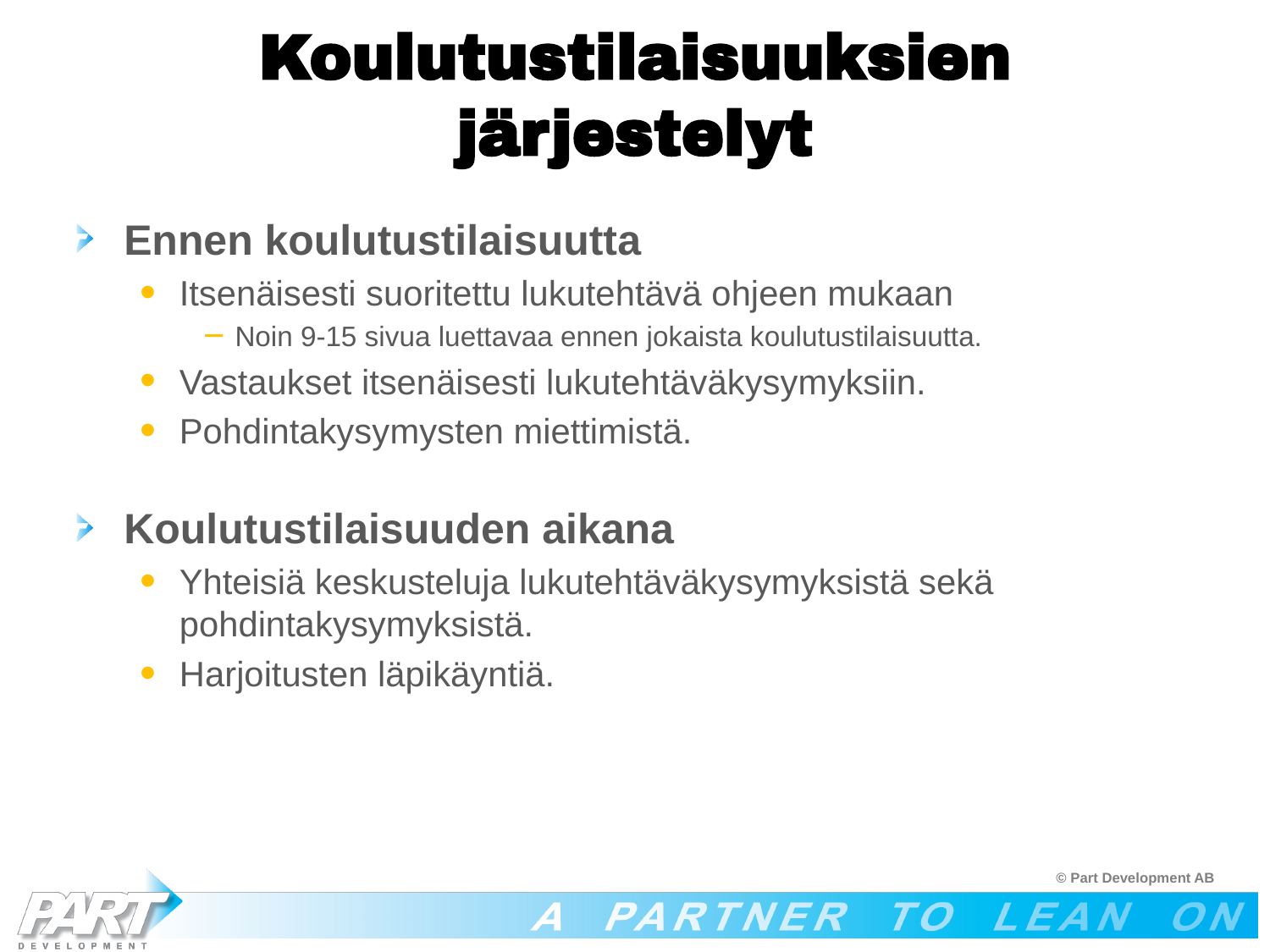

# Koulutustilaisuuksien järjestelyt
Ennen koulutustilaisuutta
Itsenäisesti suoritettu lukutehtävä ohjeen mukaan
Noin 9-15 sivua luettavaa ennen jokaista koulutustilaisuutta.
Vastaukset itsenäisesti lukutehtäväkysymyksiin.
Pohdintakysymysten miettimistä.
Koulutustilaisuuden aikana
Yhteisiä keskusteluja lukutehtäväkysymyksistä sekä pohdintakysymyksistä.
Harjoitusten läpikäyntiä.